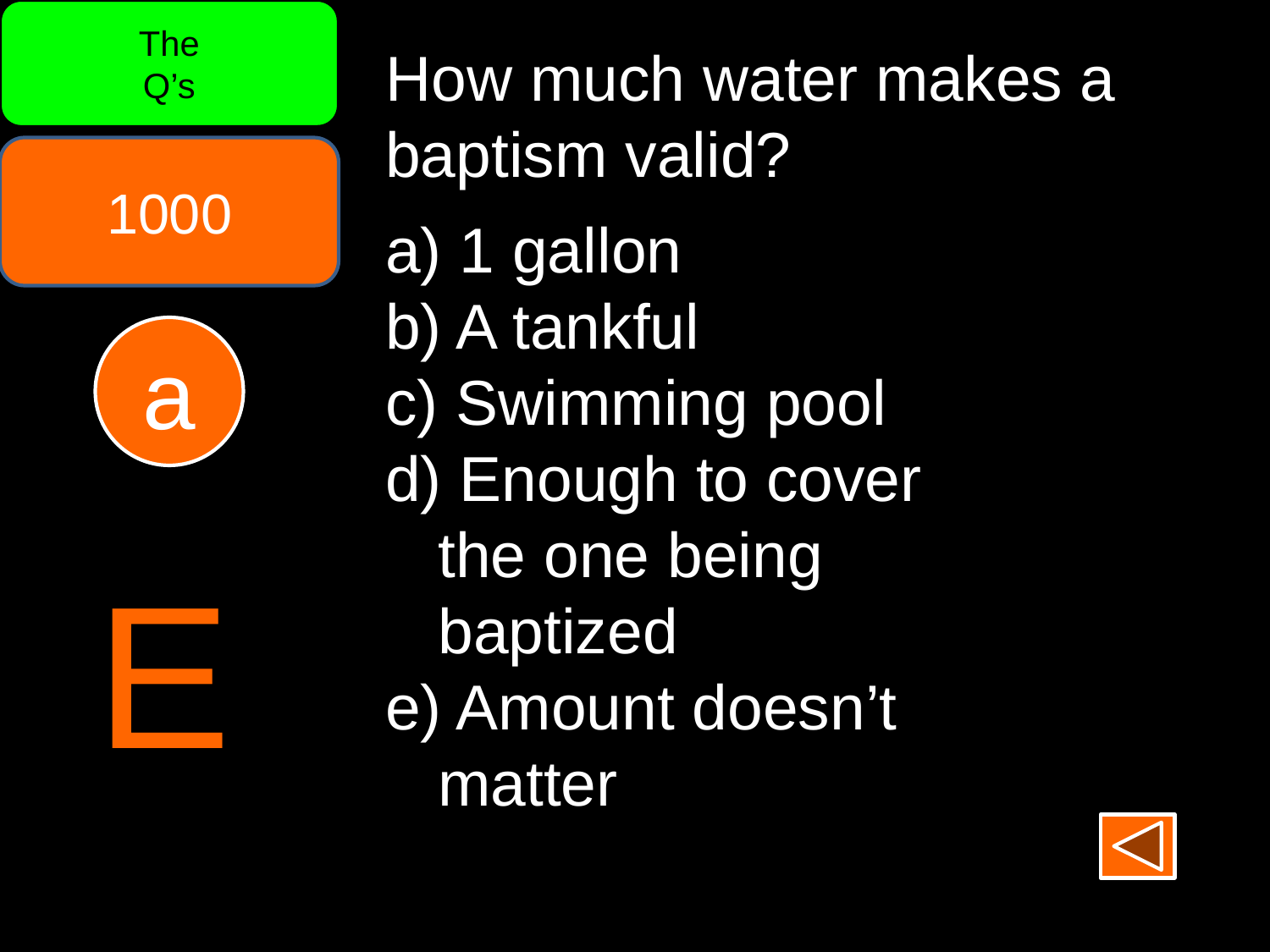

The
Q’s
How much water makes a baptism valid?
a) 1 gallon
b) A tankful
c) Swimming pool
d) Enough to cover
   the one being
   baptized
e) Amount doesn’t
   matter
1000
a
E